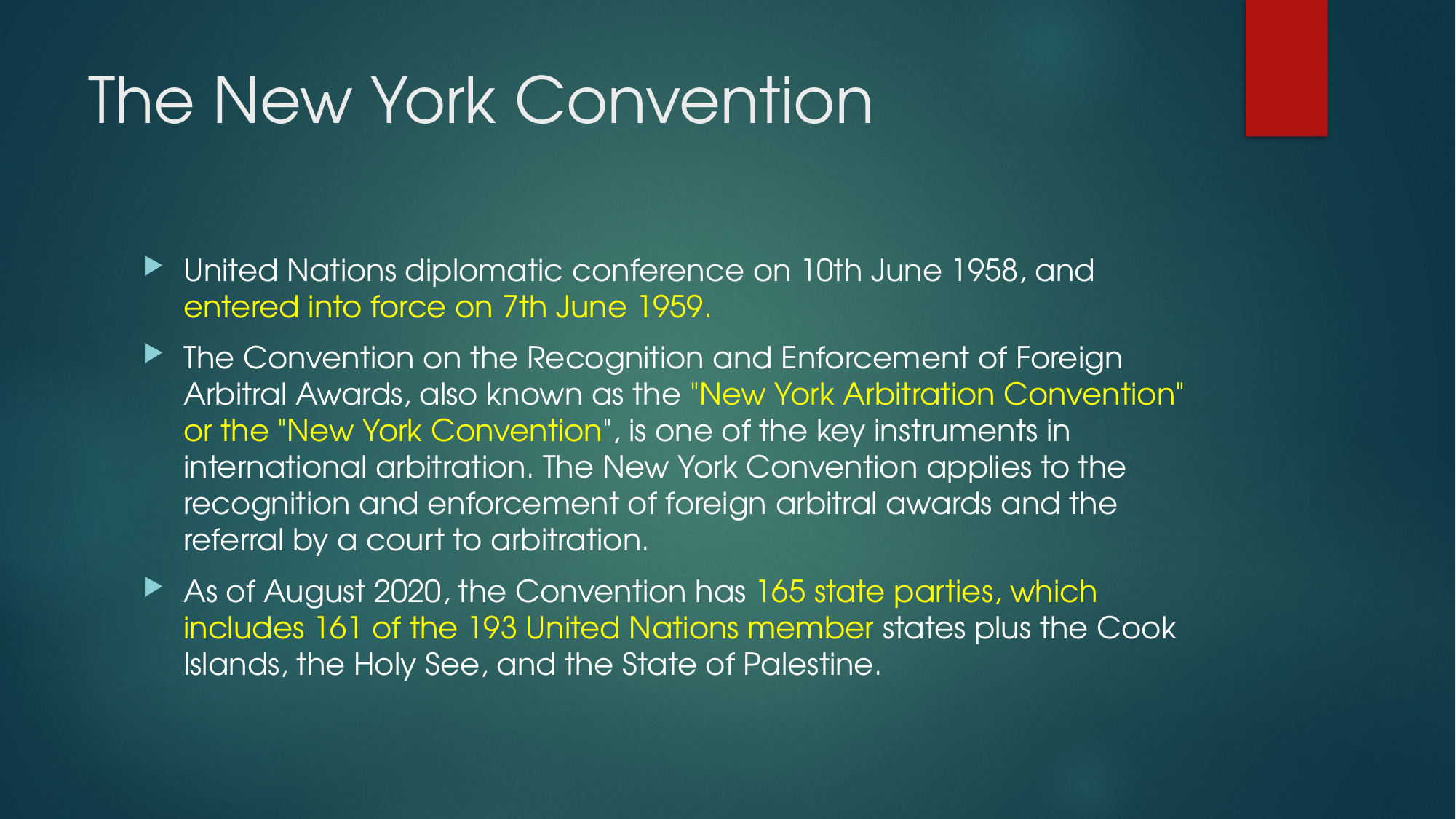

# The New York Convention
United Nations diplomatic conference on 10th June 1958, and entered into force on 7th June 1959.
The Convention on the Recognition and Enforcement of Foreign Arbitral Awards, also known as the "New York Arbitration Convention" or the "New York Convention", is one of the key instruments in international arbitration. The New York Convention applies to the recognition and enforcement of foreign arbitral awards and the referral by a court to arbitration.
As of August 2020, the Convention has 165 state parties, which includes 161 of the 193 United Nations member states plus the Cook Islands, the Holy See, and the State of Palestine.